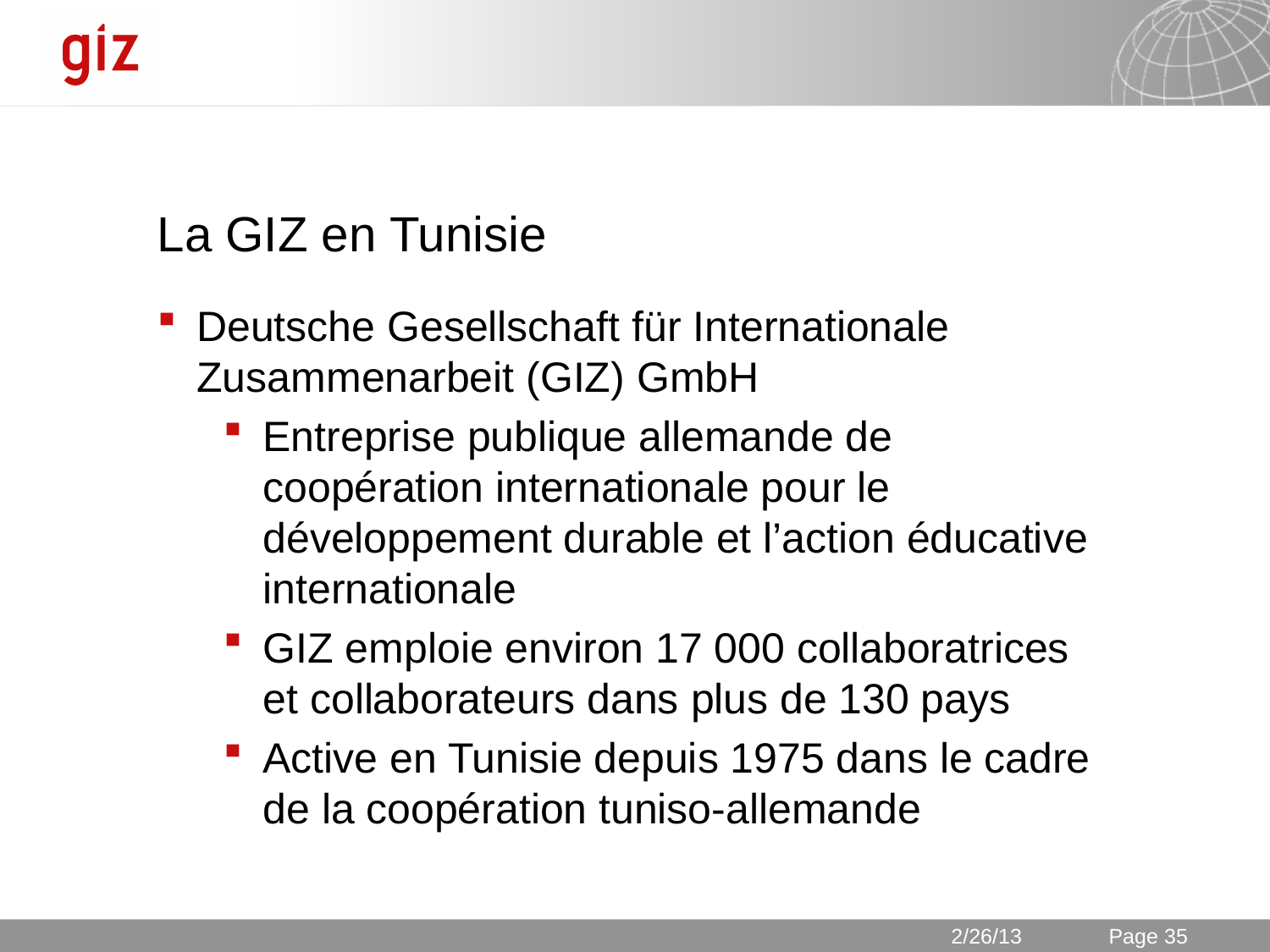

# La GIZ en Tunisie
Deutsche Gesellschaft für Internationale Zusammenarbeit (GIZ) GmbH
Entreprise publique allemande de coopération internationale pour le développement durable et l’action éducative internationale
GIZ emploie environ 17 000 collaboratrices et collaborateurs dans plus de 130 pays
Active en Tunisie depuis 1975 dans le cadre de la coopération tuniso-allemande

2/26/13